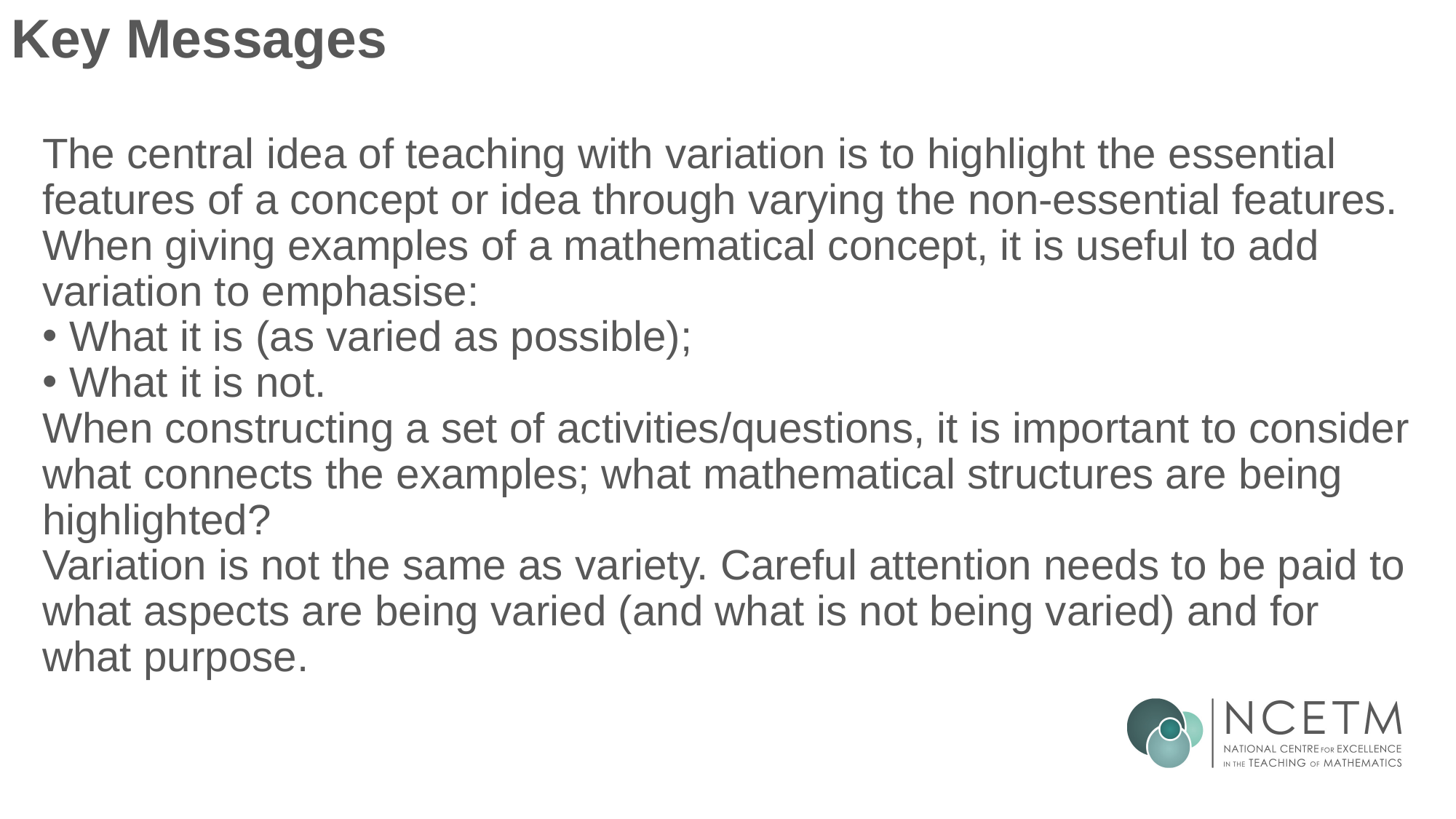

# Key Messages
The central idea of teaching with variation is to highlight the essential features of a concept or idea through varying the non-essential features.
When giving examples of a mathematical concept, it is useful to add variation to emphasise:
 What it is (as varied as possible);
 What it is not.
When constructing a set of activities/questions, it is important to consider what connects the examples; what mathematical structures are being highlighted?
Variation is not the same as variety. Careful attention needs to be paid to what aspects are being varied (and what is not being varied) and for what purpose.